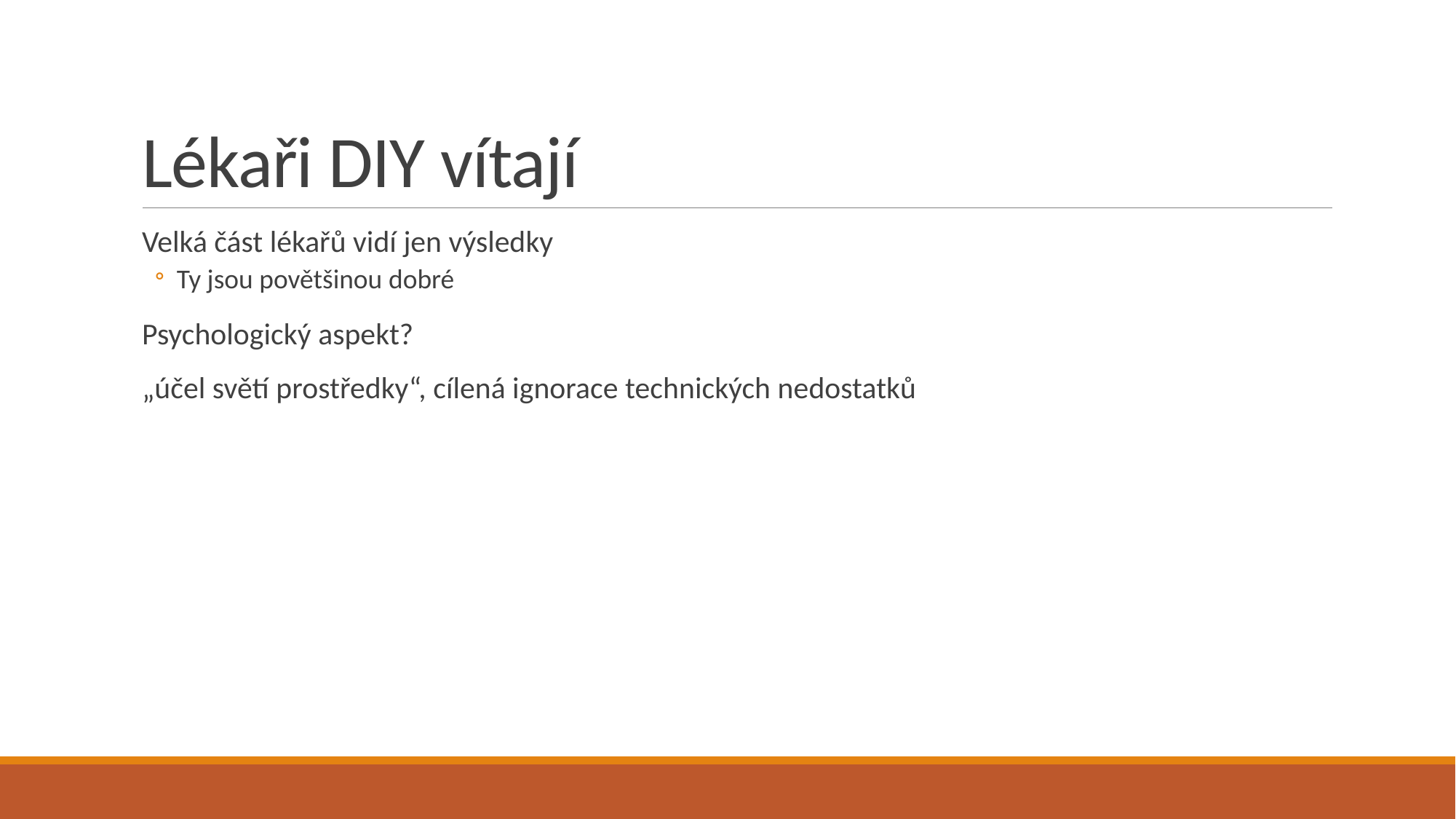

# Lékaři DIY vítají
Velká část lékařů vidí jen výsledky
Ty jsou povětšinou dobré
Psychologický aspekt?
„účel světí prostředky“, cílená ignorace technických nedostatků